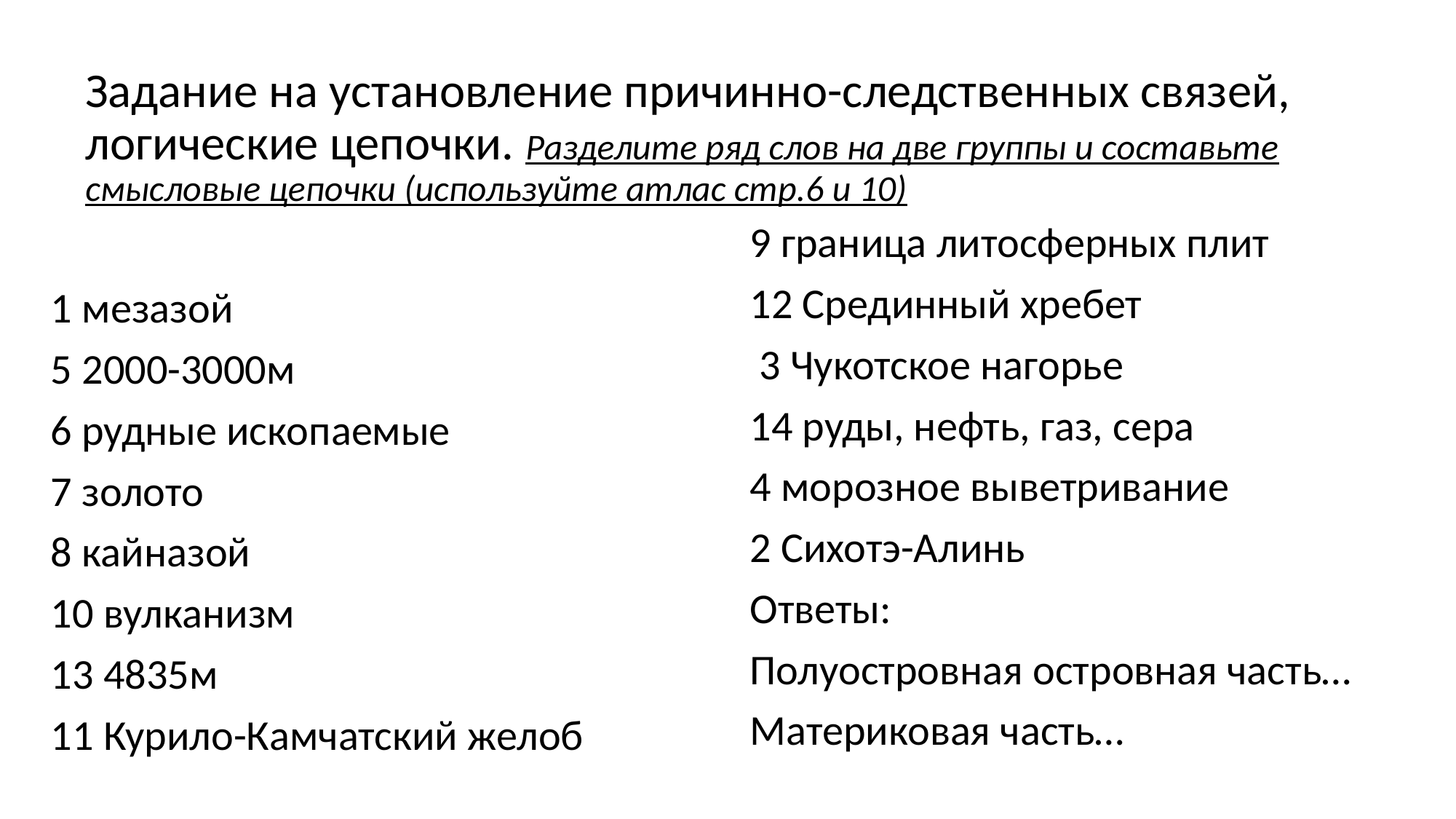

Задание на установление причинно-следственных связей, логические цепочки. Разделите ряд слов на две группы и составьте смысловые цепочки (используйте атлас стр.6 и 10)
9 граница литосферных плит
12 Срединный хребет
 3 Чукотское нагорье
14 руды, нефть, газ, сера
4 морозное выветривание
2 Сихотэ-Алинь
Ответы:
Полуостровная островная часть…
Материковая часть…

1 мезазой
5 2000-3000м
6 рудные ископаемые
7 золото
8 кайназой
10 вулканизм
13 4835м
11 Курило-Камчатский желоб